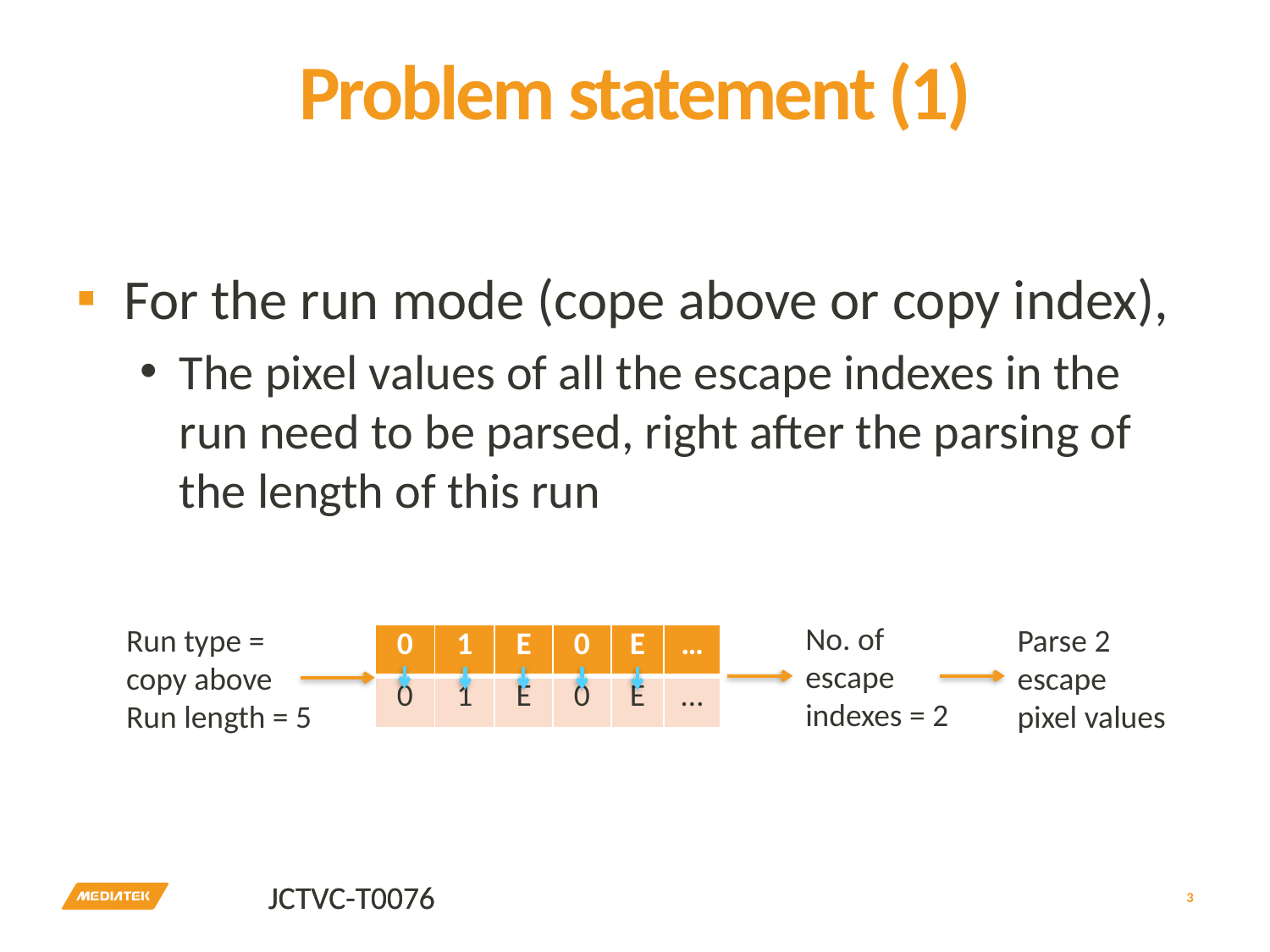

# Problem statement (1)
For the run mode (cope above or copy index),
The pixel values of all the escape indexes in the run need to be parsed, right after the parsing of the length of this run
No. of escape indexes = 2
Run type =
copy above
Run length = 5
Parse 2 escape pixel values
| 0 | 1 | E | 0 | E | … |
| --- | --- | --- | --- | --- | --- |
| 0 | 1 | E | 0 | E | … |
3